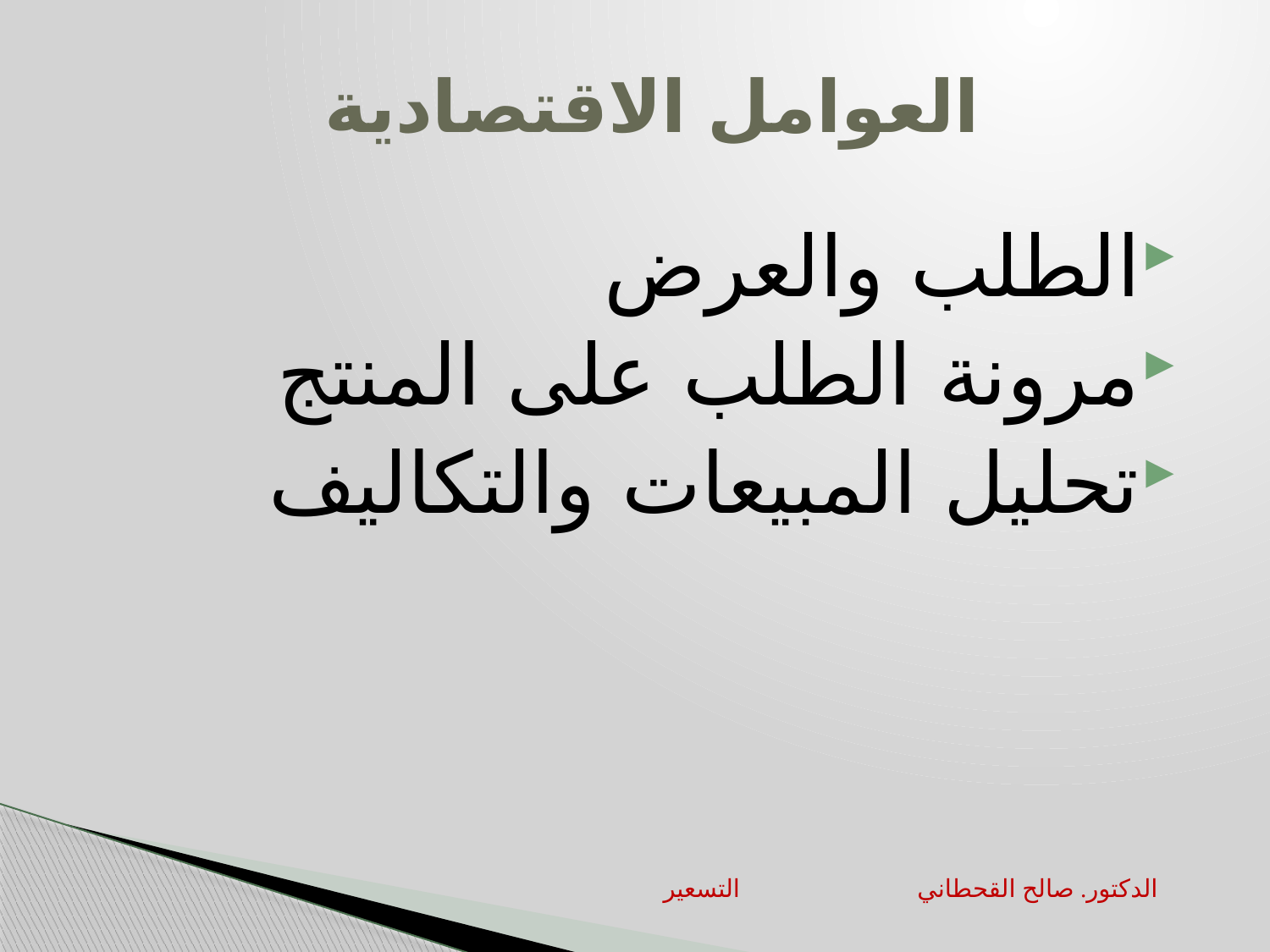

# العوامل الاقتصادية
الطلب والعرض
مرونة الطلب على المنتج
تحليل المبيعات والتكاليف

التسعير		الدكتور. صالح القحطاني